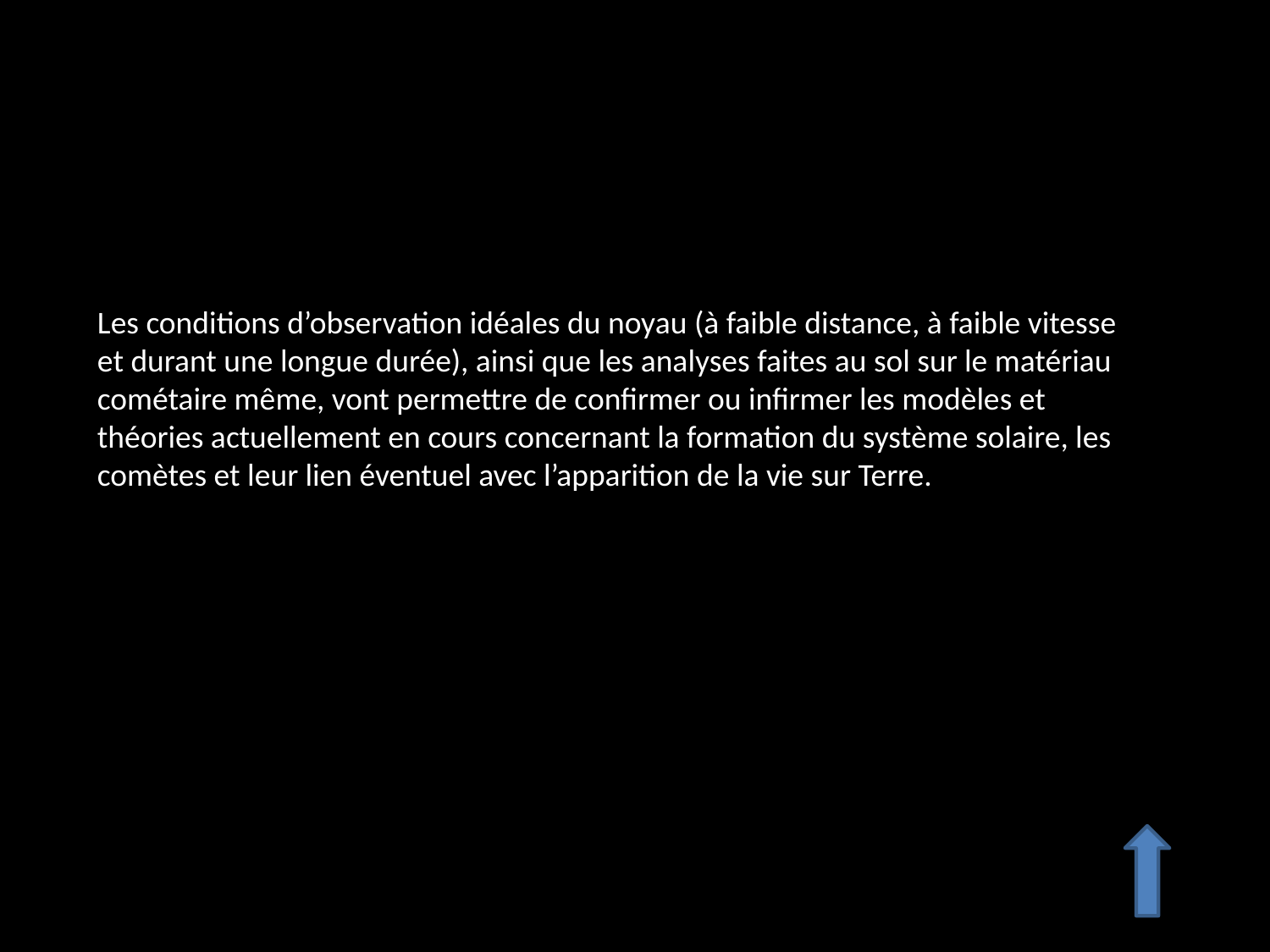

Les conditions d’observation idéales du noyau (à faible distance, à faible vitesse et durant une longue durée), ainsi que les analyses faites au sol sur le matériau cométaire même, vont permettre de confirmer ou infirmer les modèles et théories actuellement en cours concernant la formation du système solaire, les comètes et leur lien éventuel avec l’apparition de la vie sur Terre.